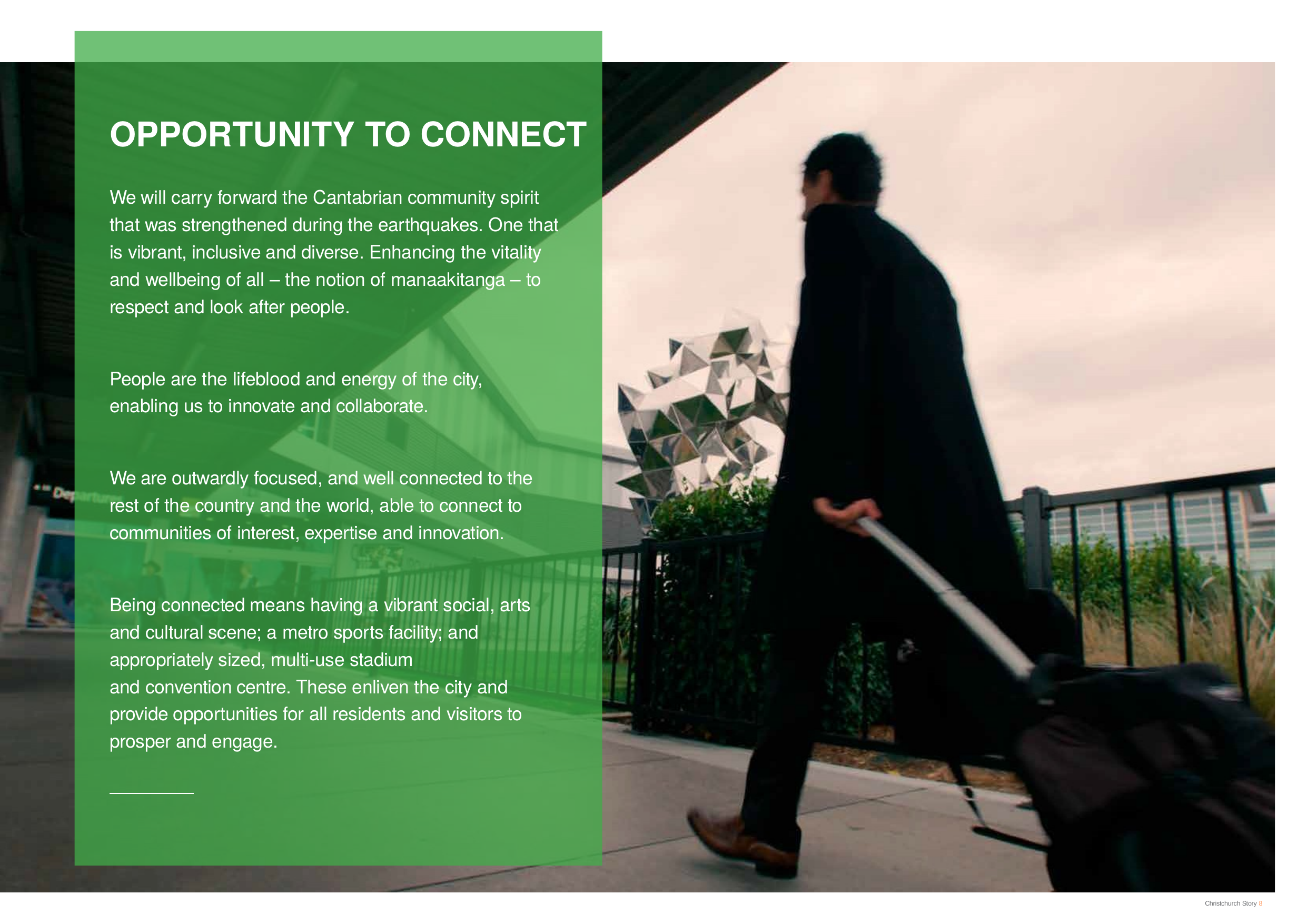

OPPORTUNITY TO CONNECT
We will carry forward the Cantabrian community spirit that was strengthened during the earthquakes. One that is vibrant, inclusive and diverse. Enhancing the vitality and wellbeing of all – the notion of manaakitanga – to respect and look after people.

People are the lifeblood and energy of the city, enabling us to innovate and collaborate.

We are outwardly focused, and well connected to the rest of the country and the world, able to connect to communities of interest, expertise and innovation.

Being connected means having a vibrant social, arts and cultural scene; a metro sports facility; and appropriately sized, multi-use stadium
and convention centre. These enliven the city and provide opportunities for all residents and visitors to prosper and engage.

Christchurch Story 8